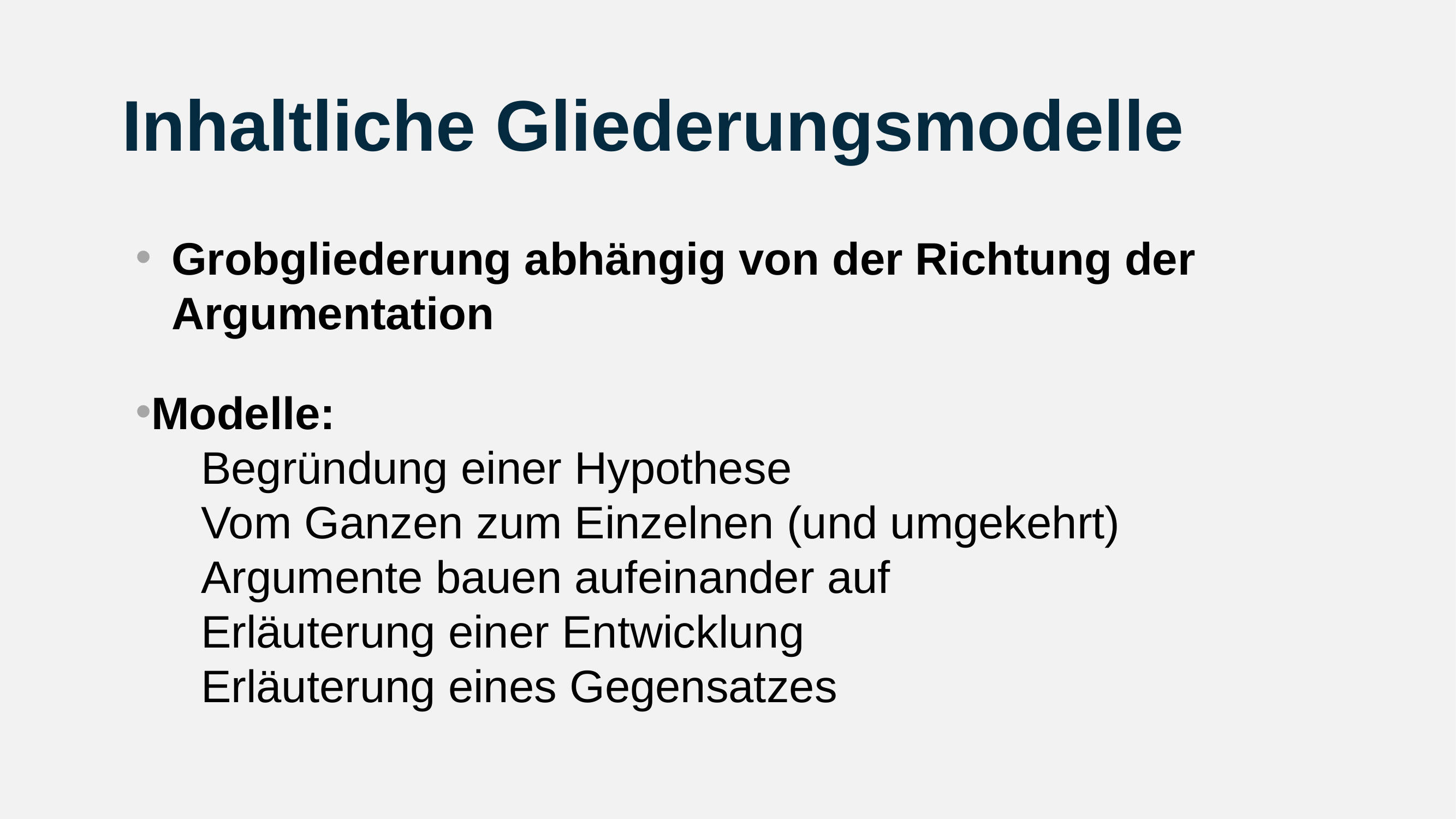

# Inhaltliche Gliederungsmodelle
Grobgliederung abhängig von der Richtung der Argumentation
Modelle:
Begründung einer Hypothese
Vom Ganzen zum Einzelnen (und umgekehrt)
Argumente bauen aufeinander auf
Erläuterung einer Entwicklung
Erläuterung eines Gegensatzes